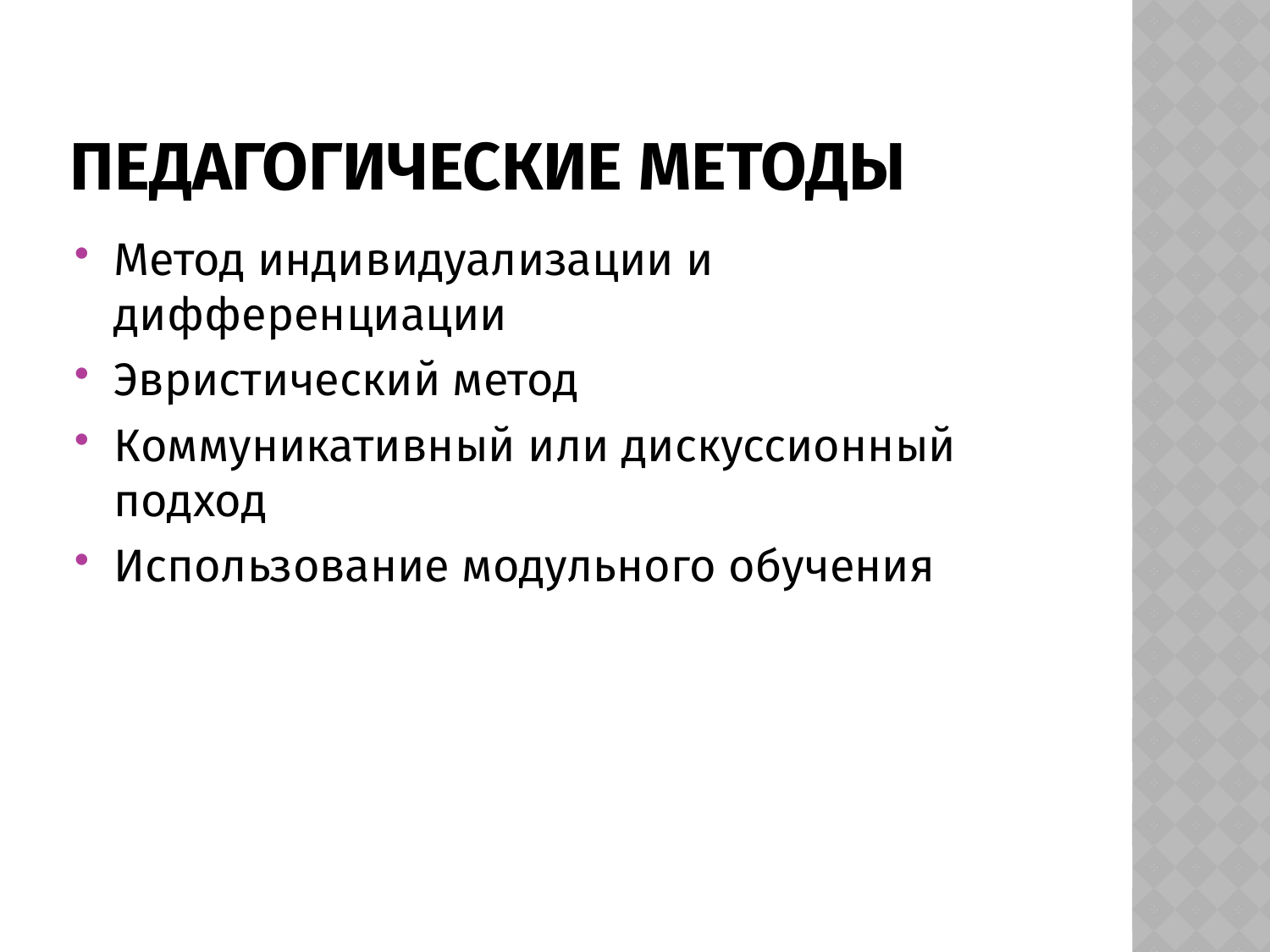

# Педагогические методы
Метод индивидуализации и дифференциации
Эвристический метод
Коммуникативный или дискуссионный подход
Использование модульного обучения